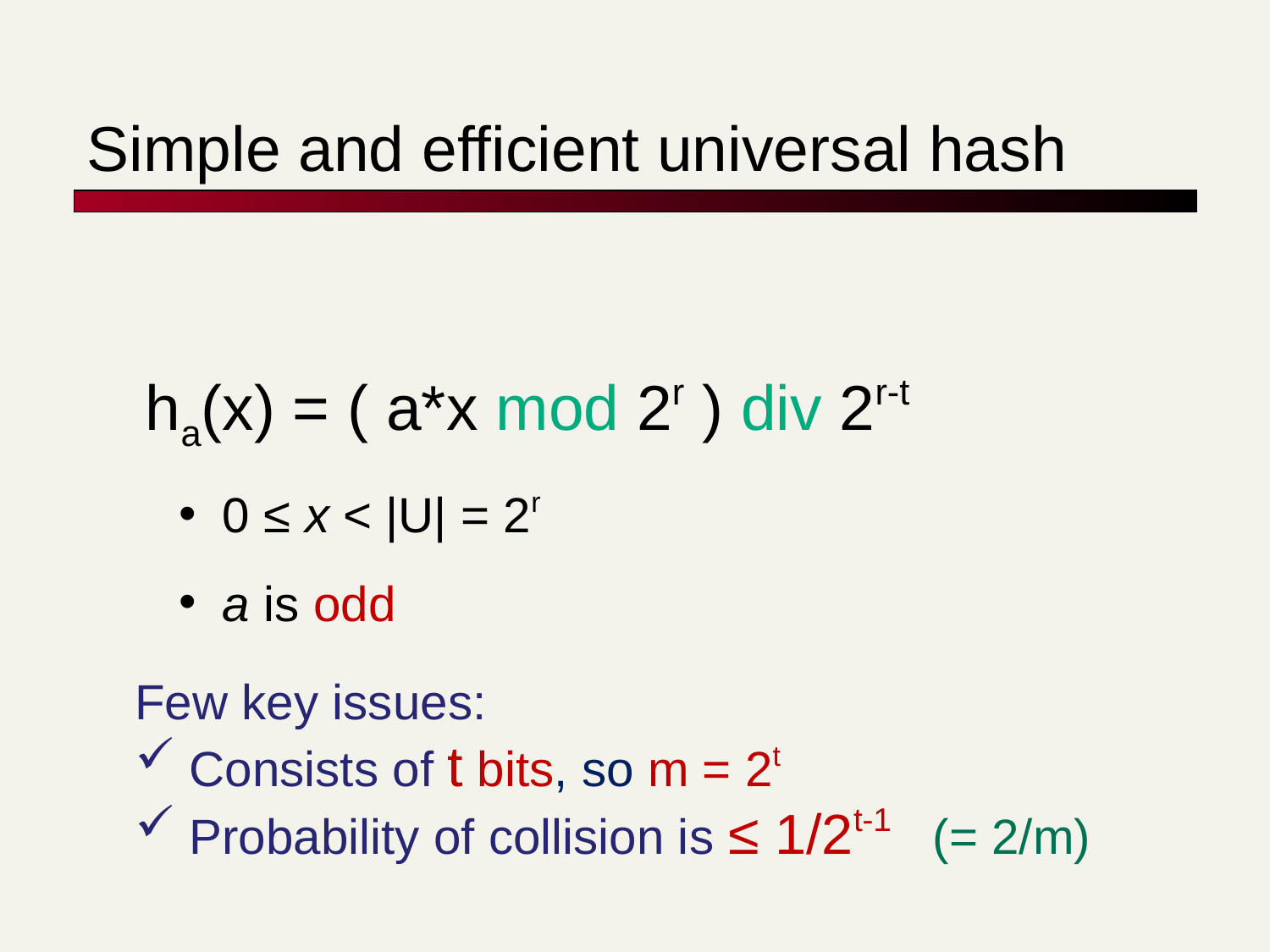

# Simple and efficient universal hash
ha(x) = ( a*x mod 2r ) div 2r-t
 0 ≤ x < |U| = 2r
 a is odd

Few key issues:
 Consists of t bits, so m = 2t
 Probability of collision is ≤ 1/2t-1   (= 2/m)